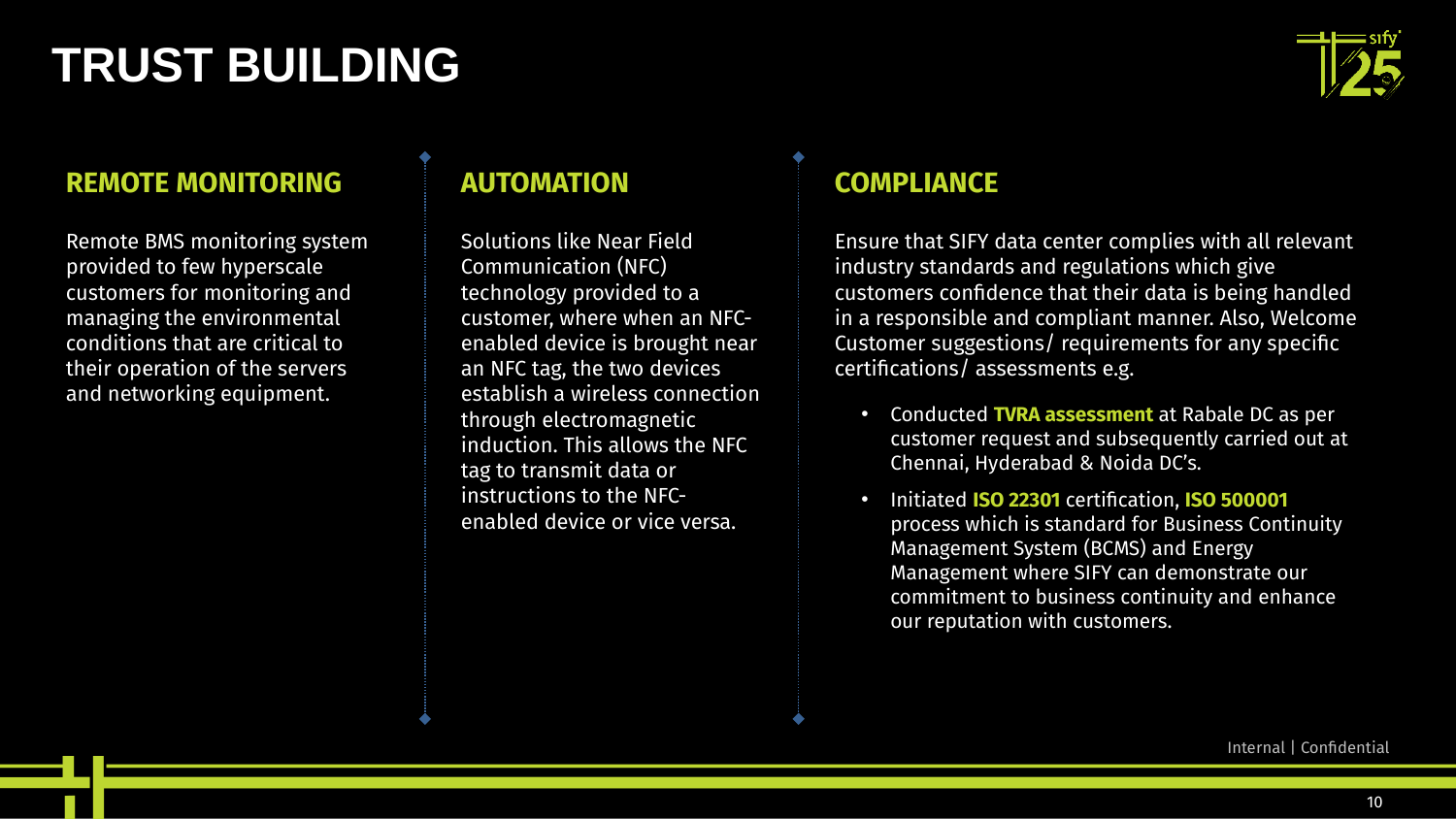

# Trust Building
REMOTE MONITORING
AUTOMATION
COMPLIANCE
Remote BMS monitoring system provided to few hyperscale customers for monitoring and managing the environmental conditions that are critical to their operation of the servers and networking equipment.
Solutions like Near Field Communication (NFC) technology provided to a customer, where when an NFC-enabled device is brought near an NFC tag, the two devices establish a wireless connection through electromagnetic induction. This allows the NFC tag to transmit data or instructions to the NFC-enabled device or vice versa.
Ensure that SIFY data center complies with all relevant industry standards and regulations which give customers confidence that their data is being handled in a responsible and compliant manner. Also, Welcome Customer suggestions/ requirements for any specific certifications/ assessments e.g.
Conducted TVRA assessment at Rabale DC as per customer request and subsequently carried out at Chennai, Hyderabad & Noida DC’s.
Initiated ISO 22301 certification, ISO 500001 process which is standard for Business Continuity Management System (BCMS) and Energy Management where SIFY can demonstrate our commitment to business continuity and enhance our reputation with customers.
10